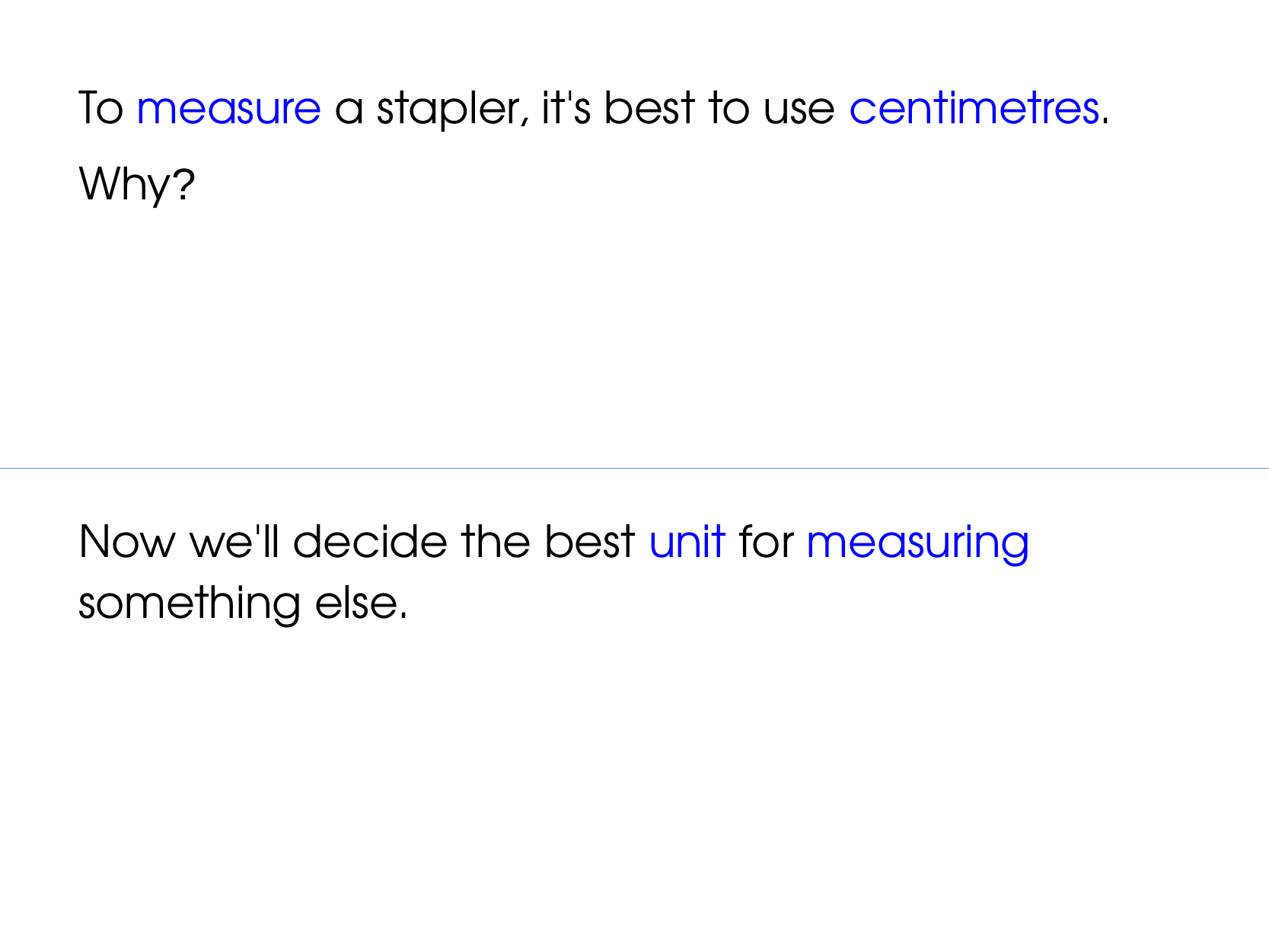

To measure a stapler, it's best to use centimetres.
Why?
Now we'll decide the best unit for measuring something else.